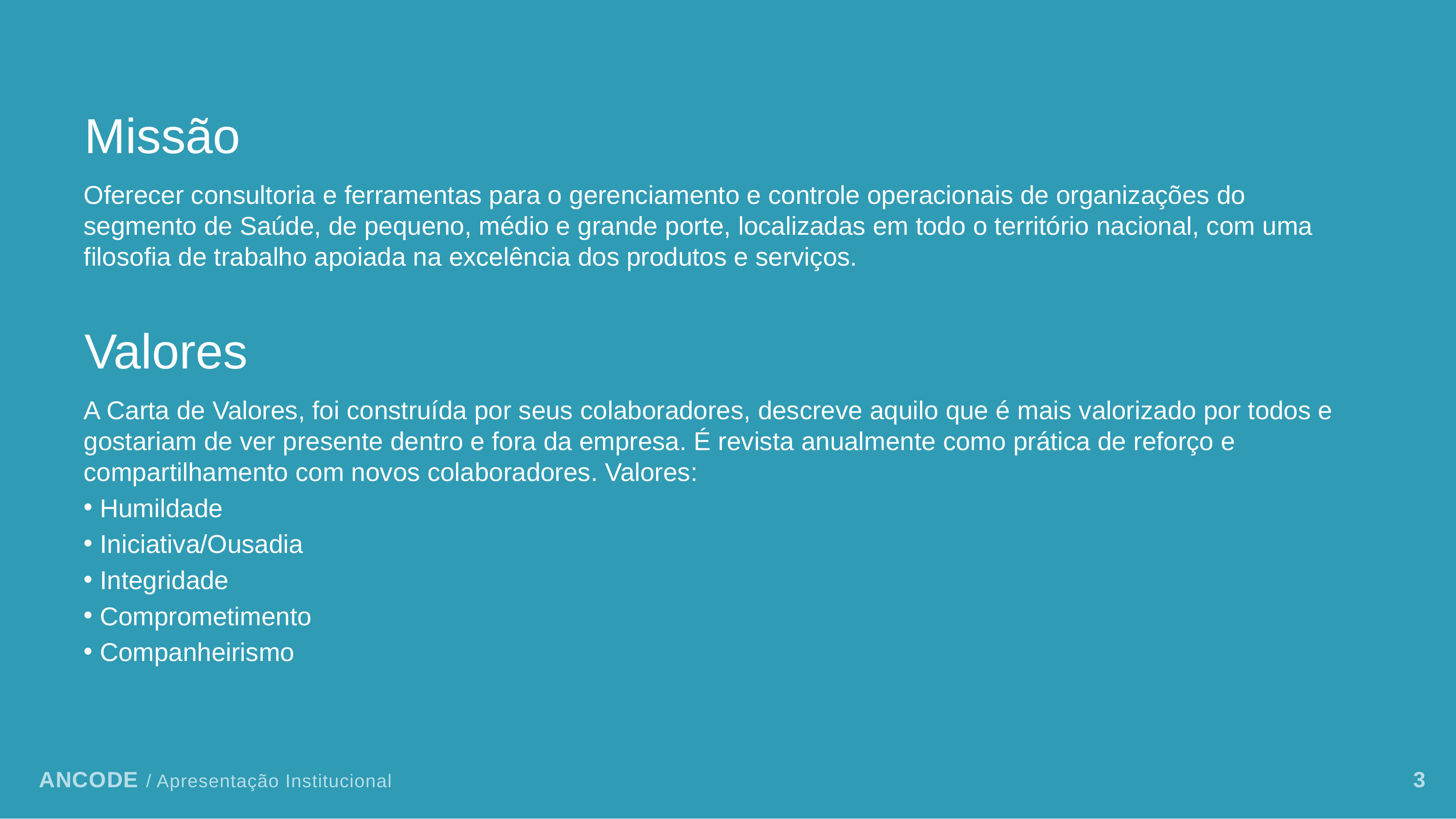

# Missão
Oferecer consultoria e ferramentas para o gerenciamento e controle operacionais de organizações do segmento de Saúde, de pequeno, médio e grande porte, localizadas em todo o território nacional, com uma filosofia de trabalho apoiada na excelência dos produtos e serviços.
Valores
A Carta de Valores, foi construída por seus colaboradores, descreve aquilo que é mais valorizado por todos e gostariam de ver presente dentro e fora da empresa. É revista anualmente como prática de reforço e compartilhamento com novos colaboradores. Valores:
 Humildade
 Iniciativa/Ousadia
 Integridade
 Comprometimento
 Companheirismo
ANCODE / Apresentação Institucional
3